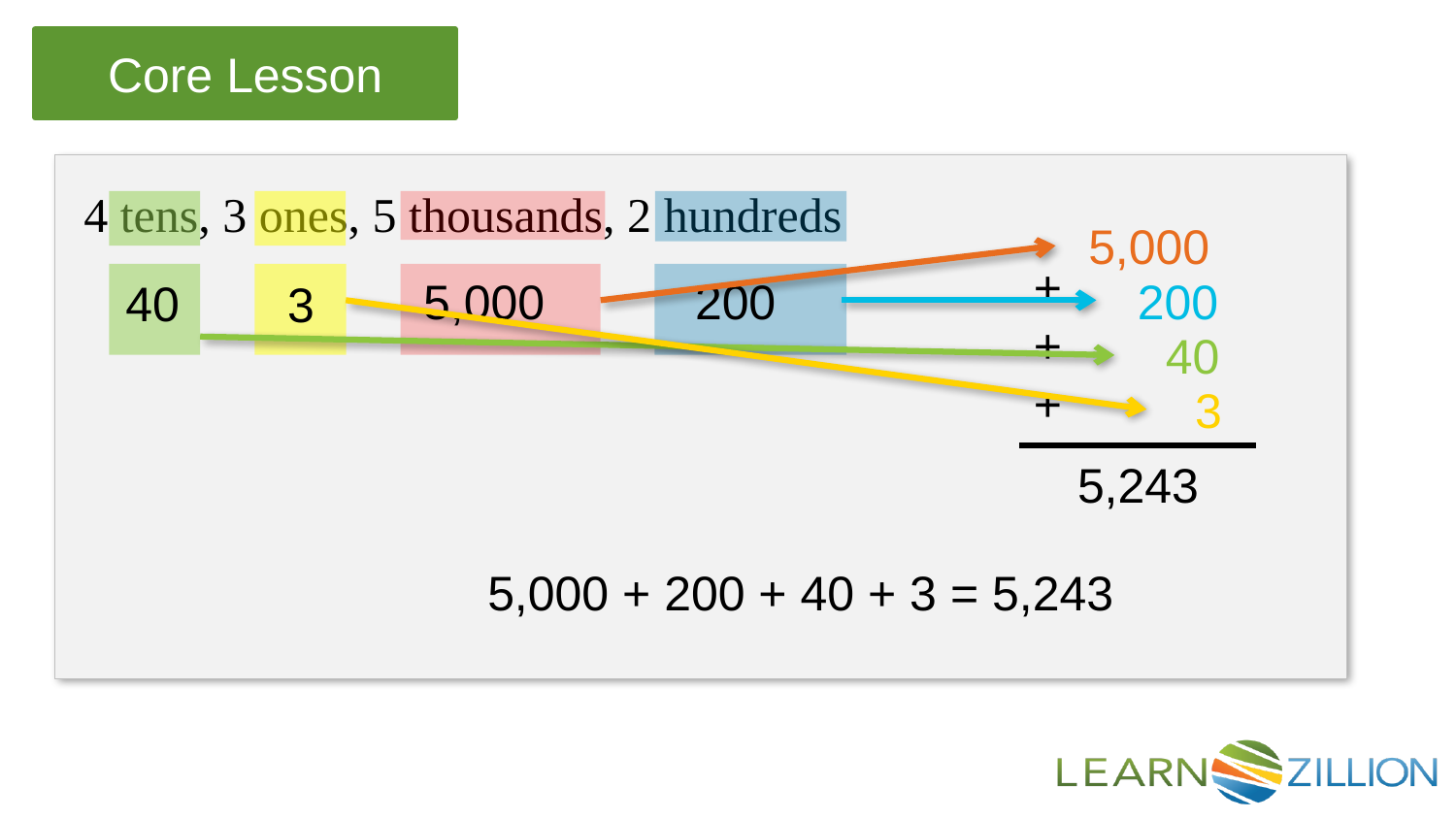

4 tens, 3 ones, 5 thousands, 2 hundreds

 +++
5,000

5,000

200
200
40
3
  40
  3
  5,243
5,000 + 200 + 40 + 3 = 5,243